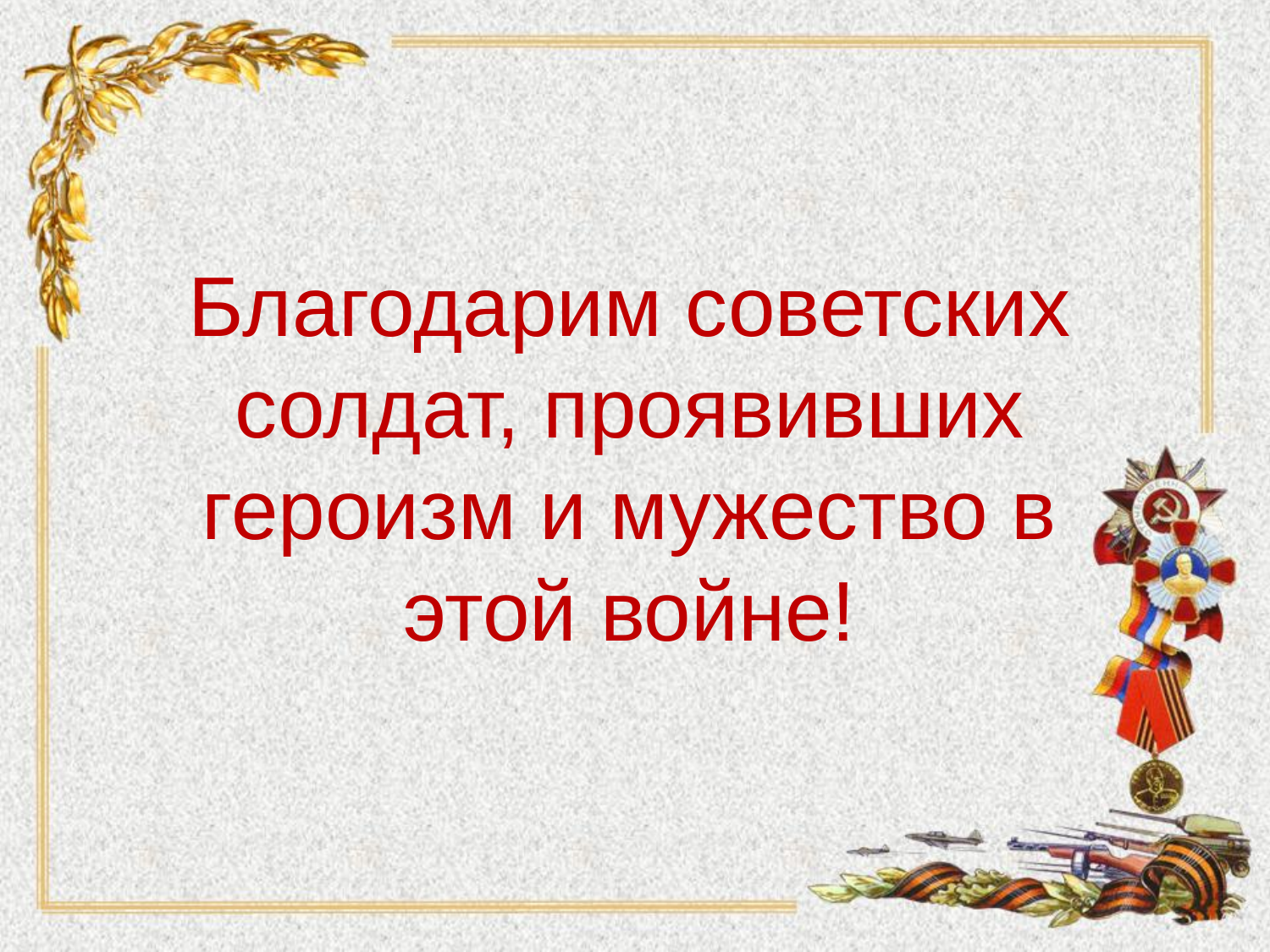

# Благодарим советских солдат, проявивших героизм и мужество в этой войне!